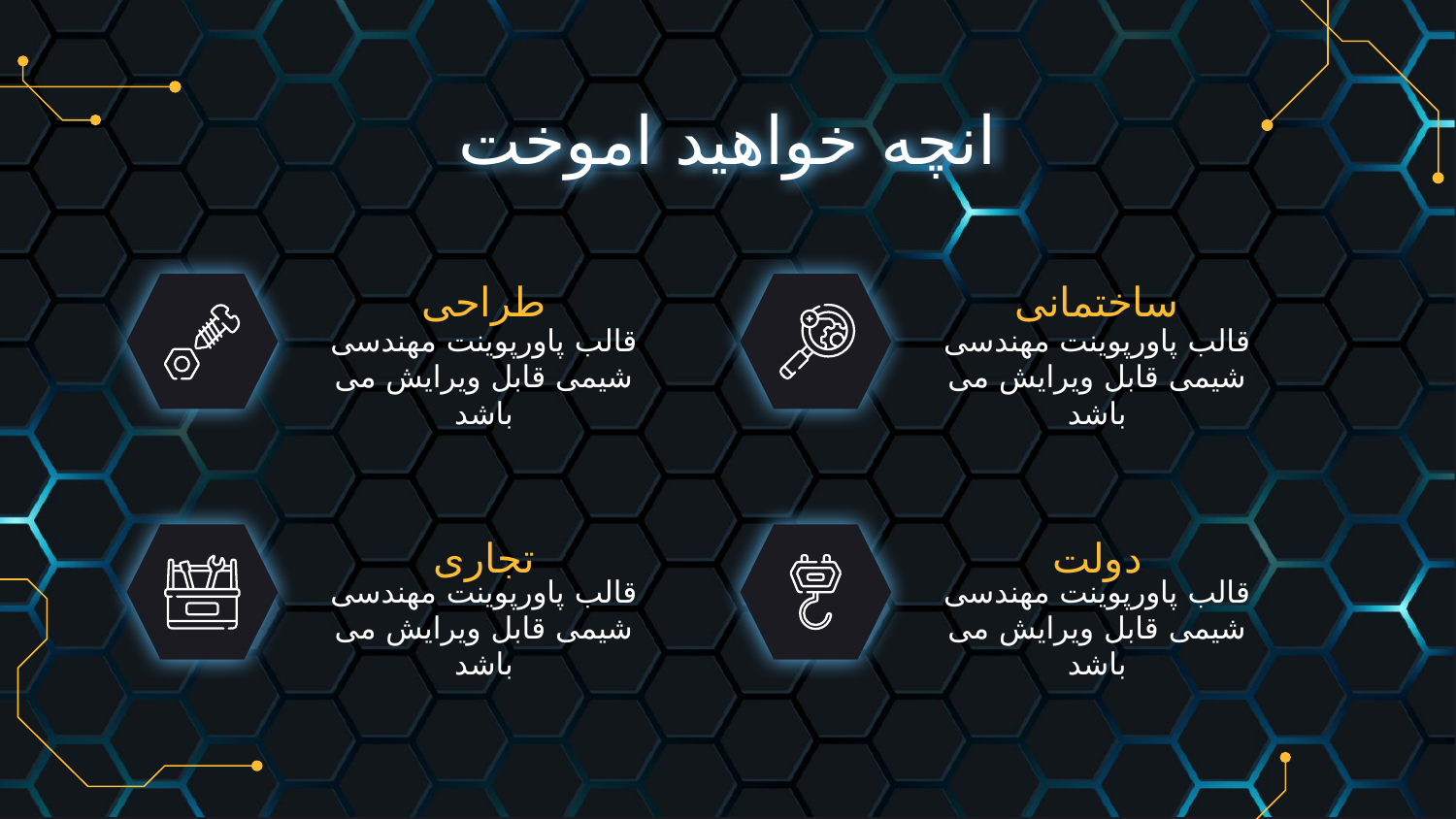

# انچه خواهید اموخت
طراحی
ساختمانی

قالب پاورپوینت مهندسی شیمی قابل ویرایش می باشد
قالب پاورپوینت مهندسی شیمی قابل ویرایش می باشد
تجاری
دولت

قالب پاورپوینت مهندسی شیمی قابل ویرایش می باشد
قالب پاورپوینت مهندسی شیمی قابل ویرایش می باشد